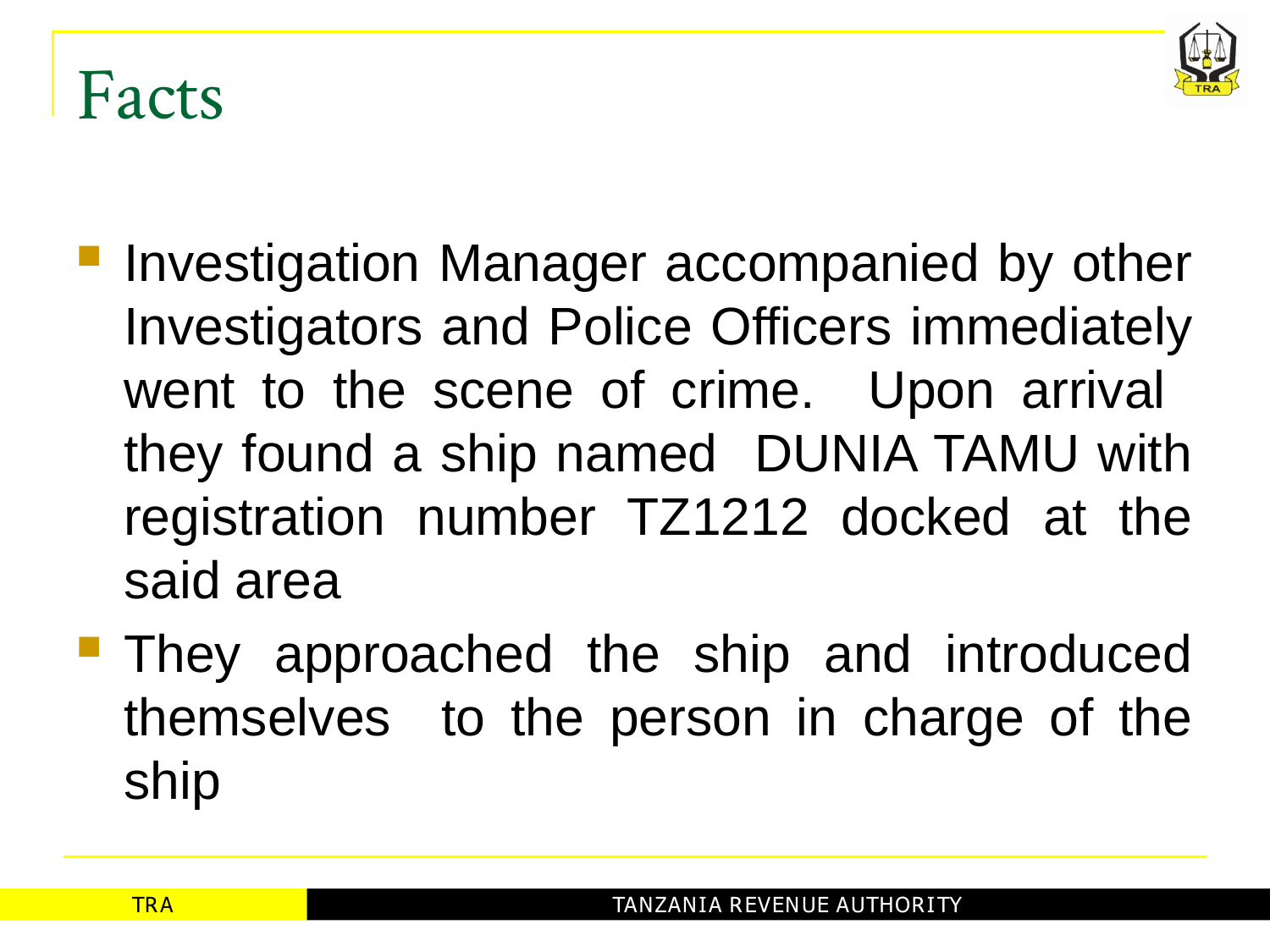

# Facts
Investigation Manager accompanied by other Investigators and Police Officers immediately went to the scene of crime.  Upon arrival  they found a ship named  DUNIA TAMU with registration number TZ1212 docked at the said area
They approached the ship and introduced themselves  to the person in charge of the ship